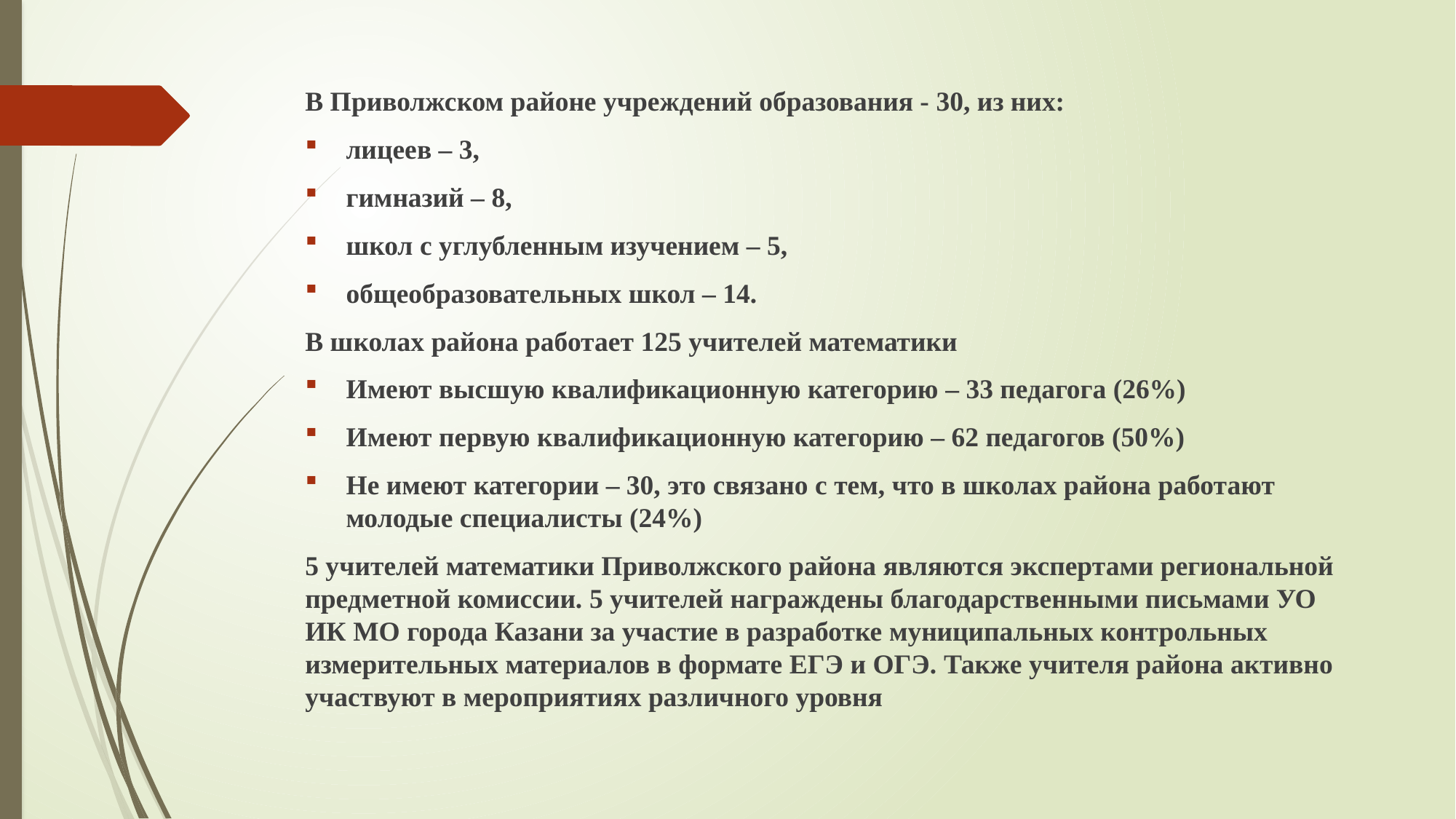

В Приволжском районе учреждений образования - 30, из них:
лицеев – 3,
гимназий – 8,
школ с углубленным изучением – 5,
общеобразовательных школ – 14.
В школах района работает 125 учителей математики
Имеют высшую квалификационную категорию – 33 педагога (26%)
Имеют первую квалификационную категорию – 62 педагогов (50%)
Не имеют категории – 30, это связано с тем, что в школах района работают молодые специалисты (24%)
5 учителей математики Приволжского района являются экспертами региональной предметной комиссии. 5 учителей награждены благодарственными письмами УО ИК МО города Казани за участие в разработке муниципальных контрольных измерительных материалов в формате ЕГЭ и ОГЭ. Также учителя района активно участвуют в мероприятиях различного уровня